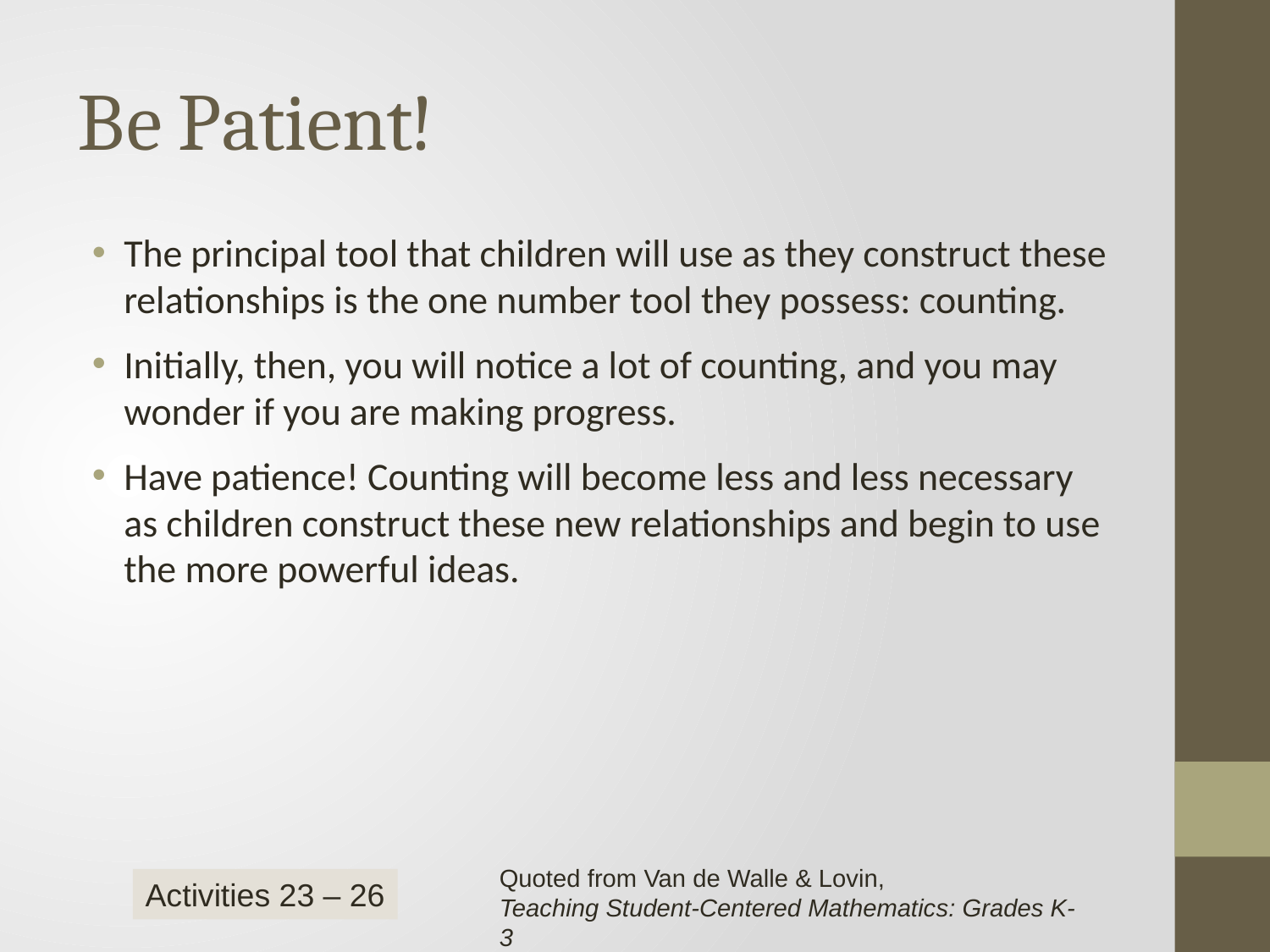

# Be Patient!
The principal tool that children will use as they construct these relationships is the one number tool they possess: counting.
Initially, then, you will notice a lot of counting, and you may wonder if you are making progress.
Have patience! Counting will become less and less necessary as children construct these new relationships and begin to use the more powerful ideas.
Quoted from Van de Walle & Lovin,
Teaching Student-Centered Mathematics: Grades K-3
Activities 23 – 26